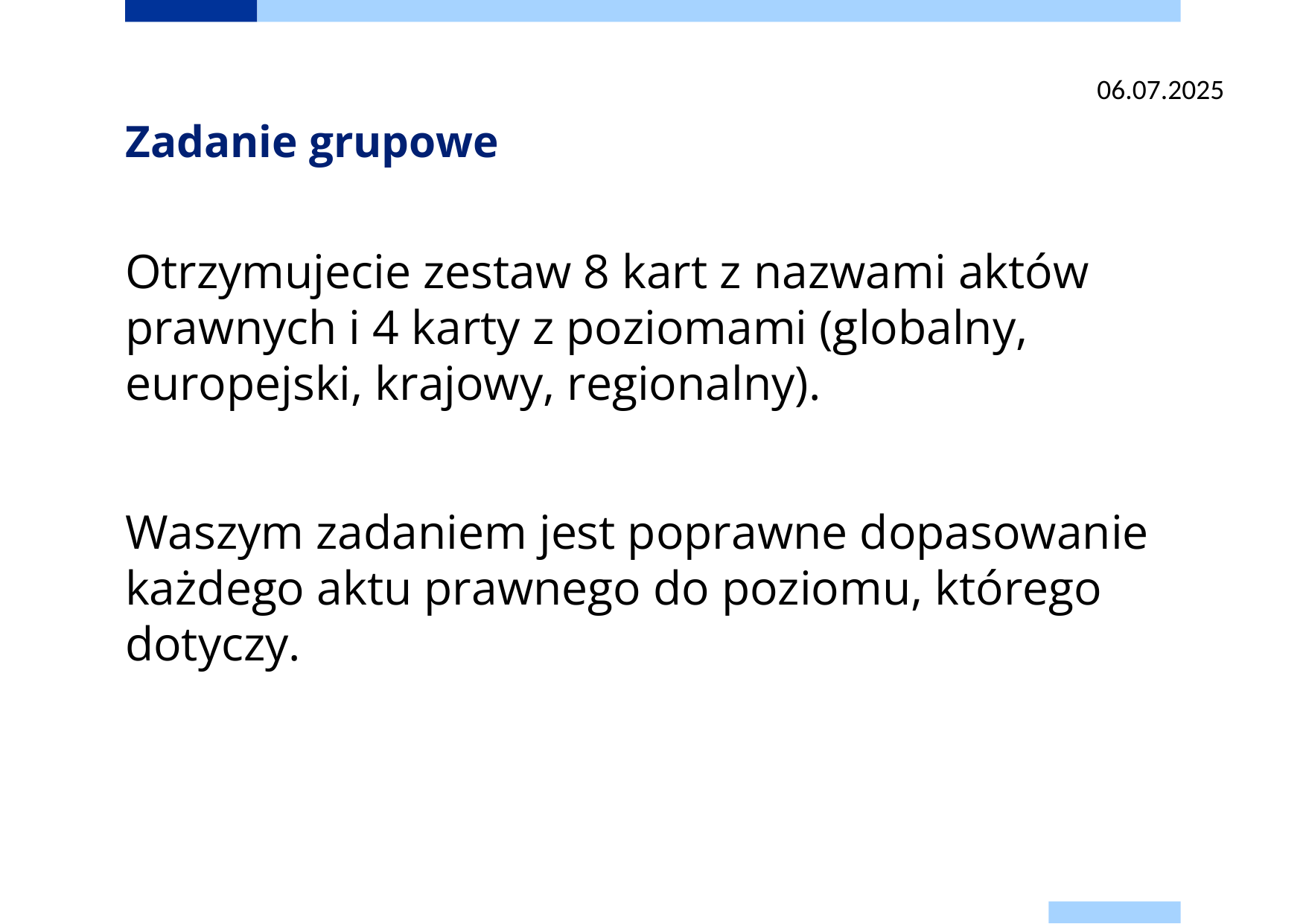

06.07.2025
# Zadanie grupowe
Otrzymujecie zestaw 8 kart z nazwami aktów prawnych i 4 karty z poziomami (globalny, europejski, krajowy, regionalny).

Waszym zadaniem jest poprawne dopasowanie każdego aktu prawnego do poziomu, którego dotyczy.